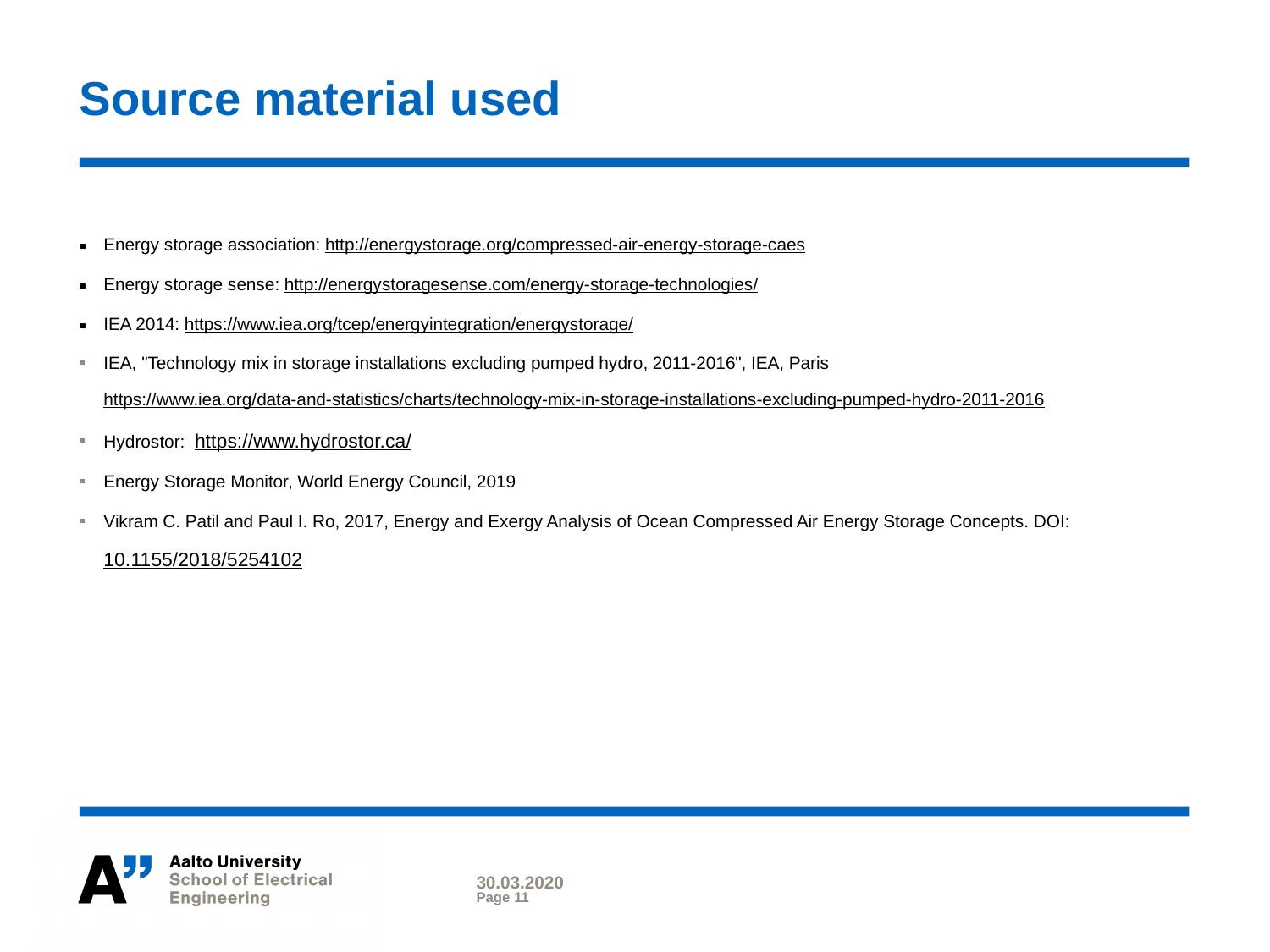

# Source material used
Energy storage association: http://energystorage.org/compressed-air-energy-storage-caes
Energy storage sense: http://energystoragesense.com/energy-storage-technologies/
IEA 2014: https://www.iea.org/tcep/energyintegration/energystorage/
IEA, "Technology mix in storage installations excluding pumped hydro, 2011-2016", IEA, Paris https://www.iea.org/data-and-statistics/charts/technology-mix-in-storage-installations-excluding-pumped-hydro-2011-2016
Hydrostor:  https://www.hydrostor.ca/
Energy Storage Monitor, World Energy Council, 2019
Vikram C. Patil and Paul I. Ro, 2017, Energy and Exergy Analysis of Ocean Compressed Air Energy Storage Concepts. DOI: 10.1155/2018/5254102

30.03.2020

Page 11